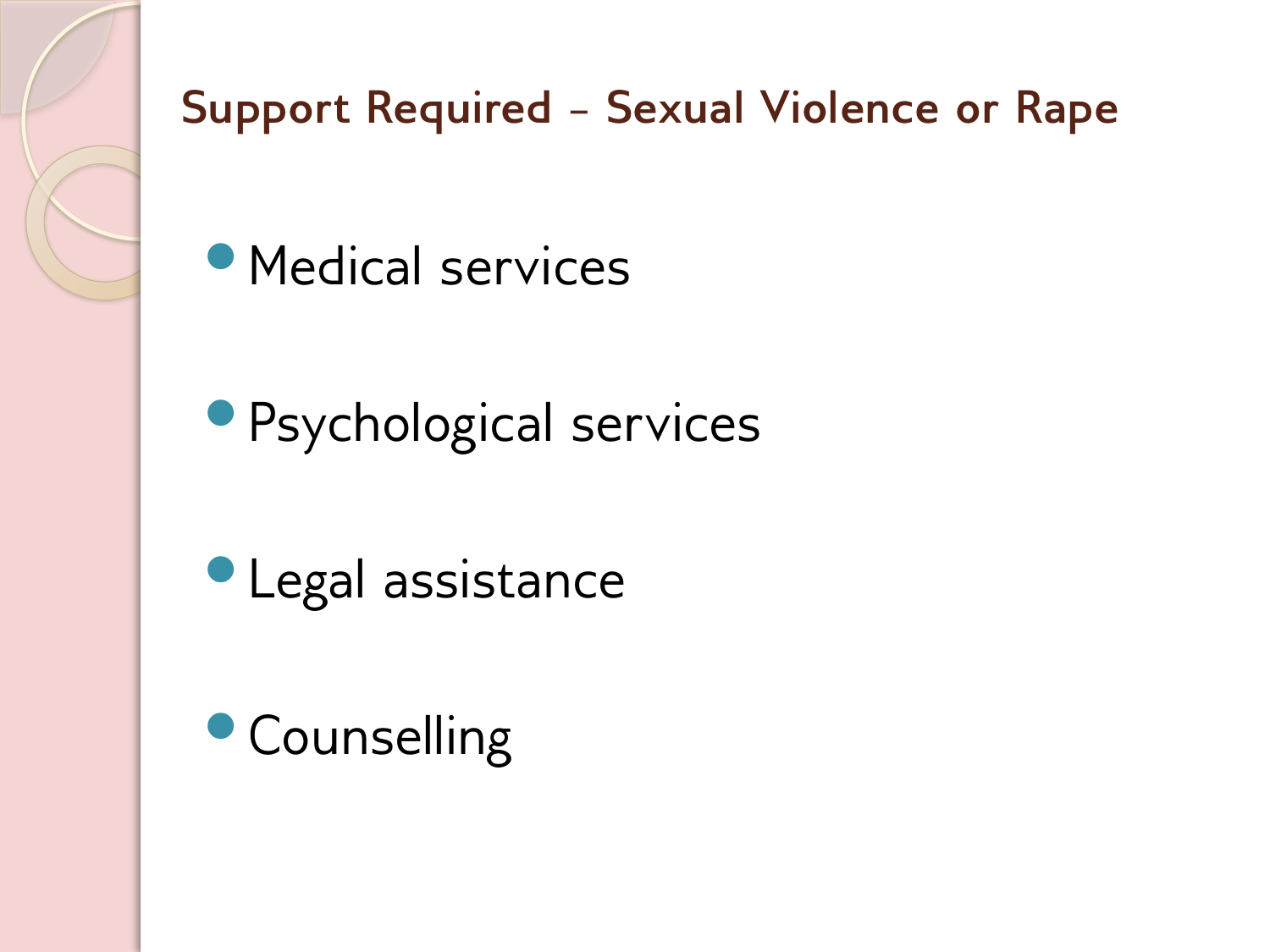

# Support Required – Sexual Violence or Rape
Medical services

Psychological services

Legal assistance

Counselling